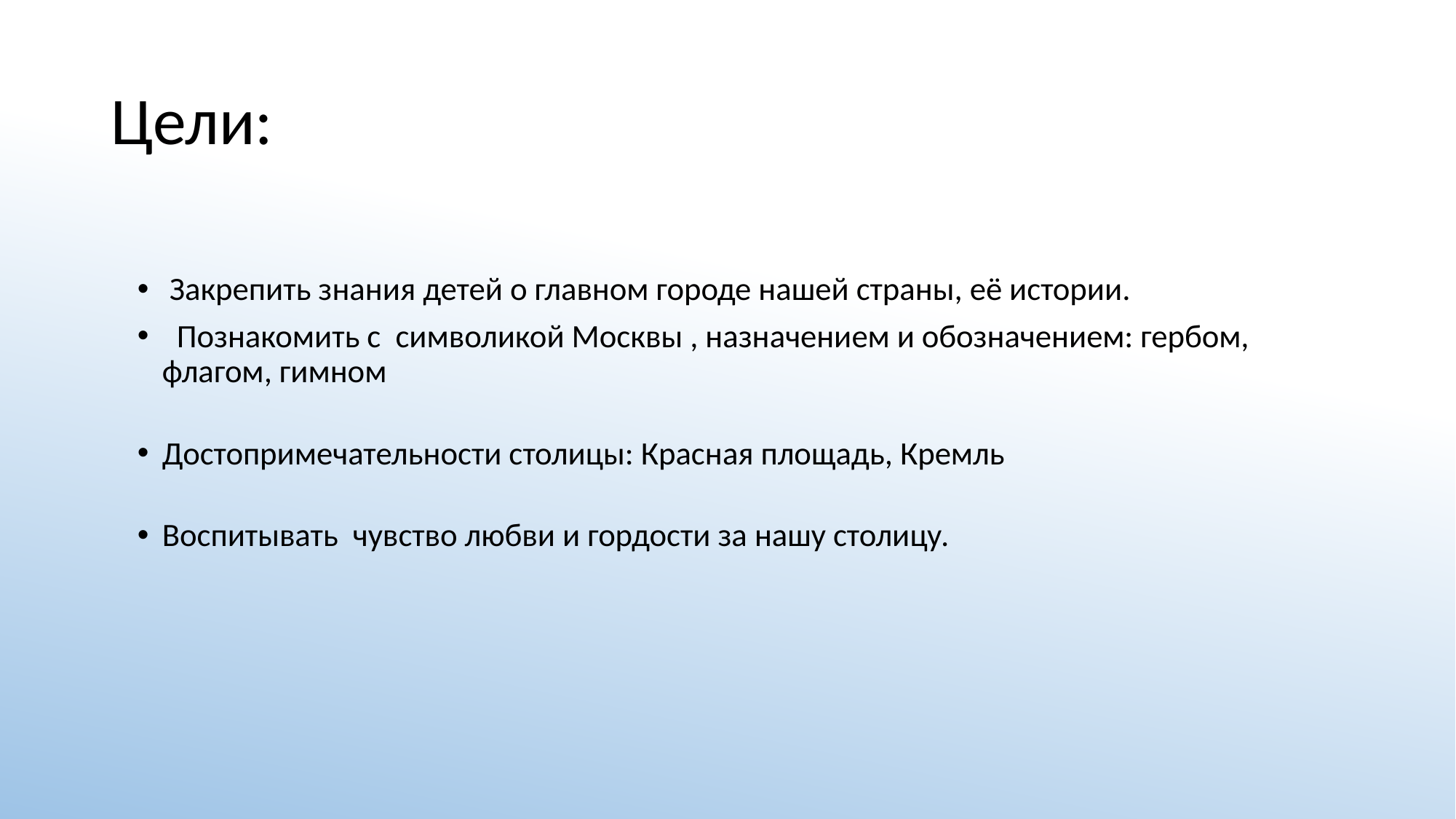

# Цели:
 Закрепить знания детей о главном городе нашей страны, её истории.
  Познакомить с  символикой Москвы , назначением и обозначением: гербом, флагом, гимном
Достопримечательности столицы: Красная площадь, Кремль
Воспитывать  чувство любви и гордости за нашу столицу.